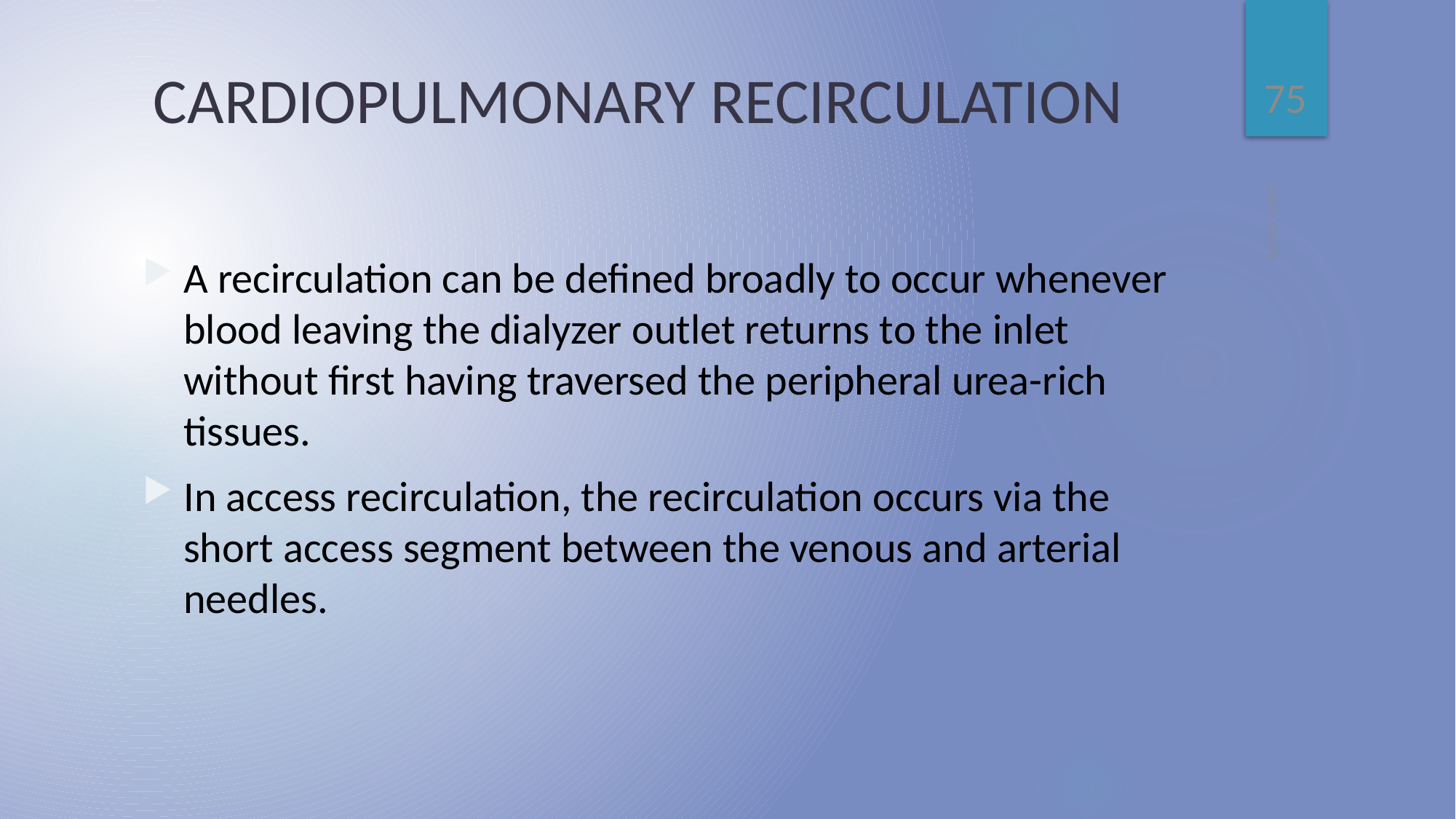

75
# CARDIOPULMONARY RECIRCULATION
1401.04.09
A recirculation can be defined broadly to occur whenever blood leaving the dialyzer outlet returns to the inlet without first having traversed the peripheral urea-rich tissues.
In access recirculation, the recirculation occurs via the short access segment between the venous and arterial needles.